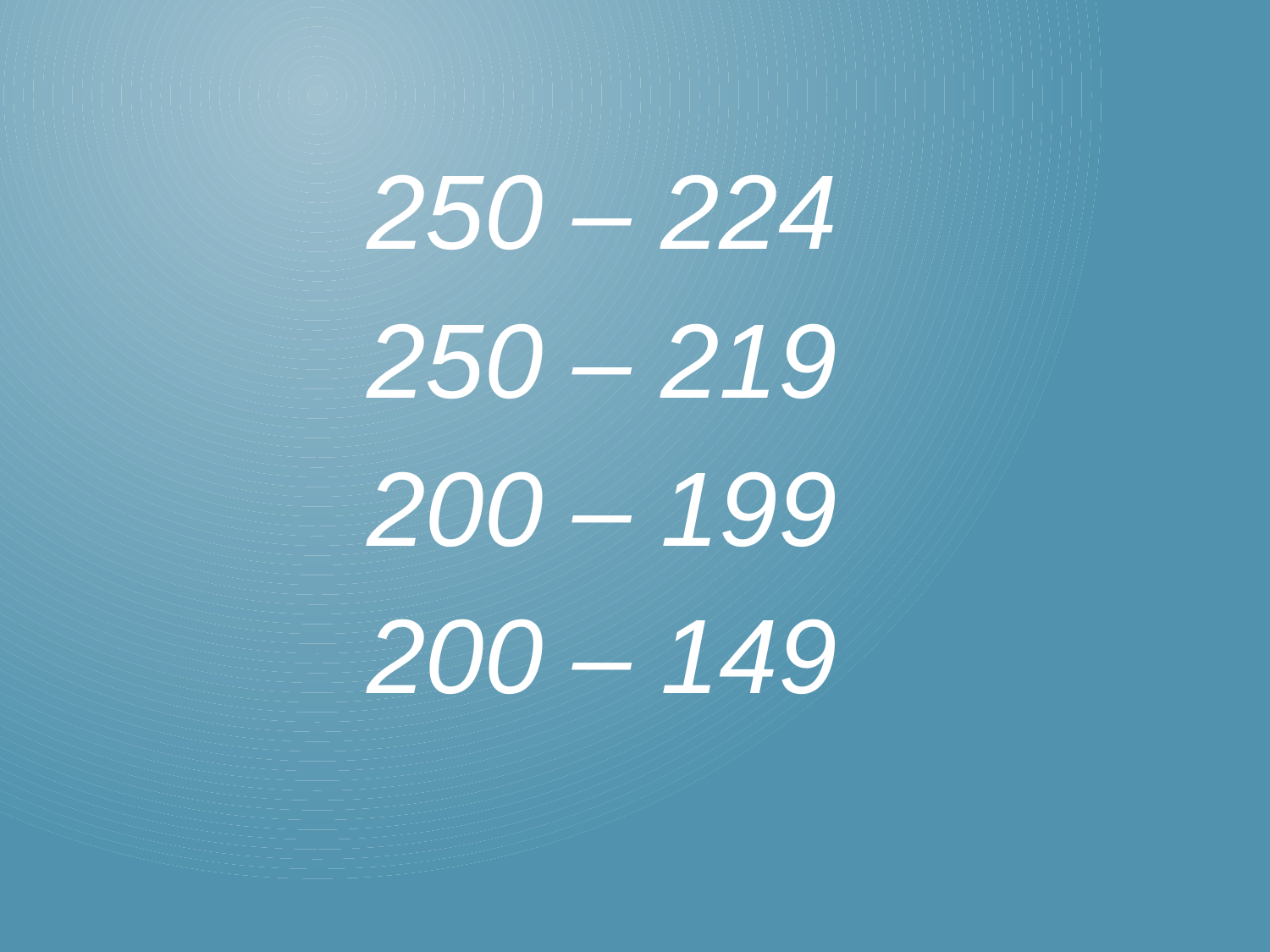

250 – 224
250 – 219
200 – 199
200 – 149